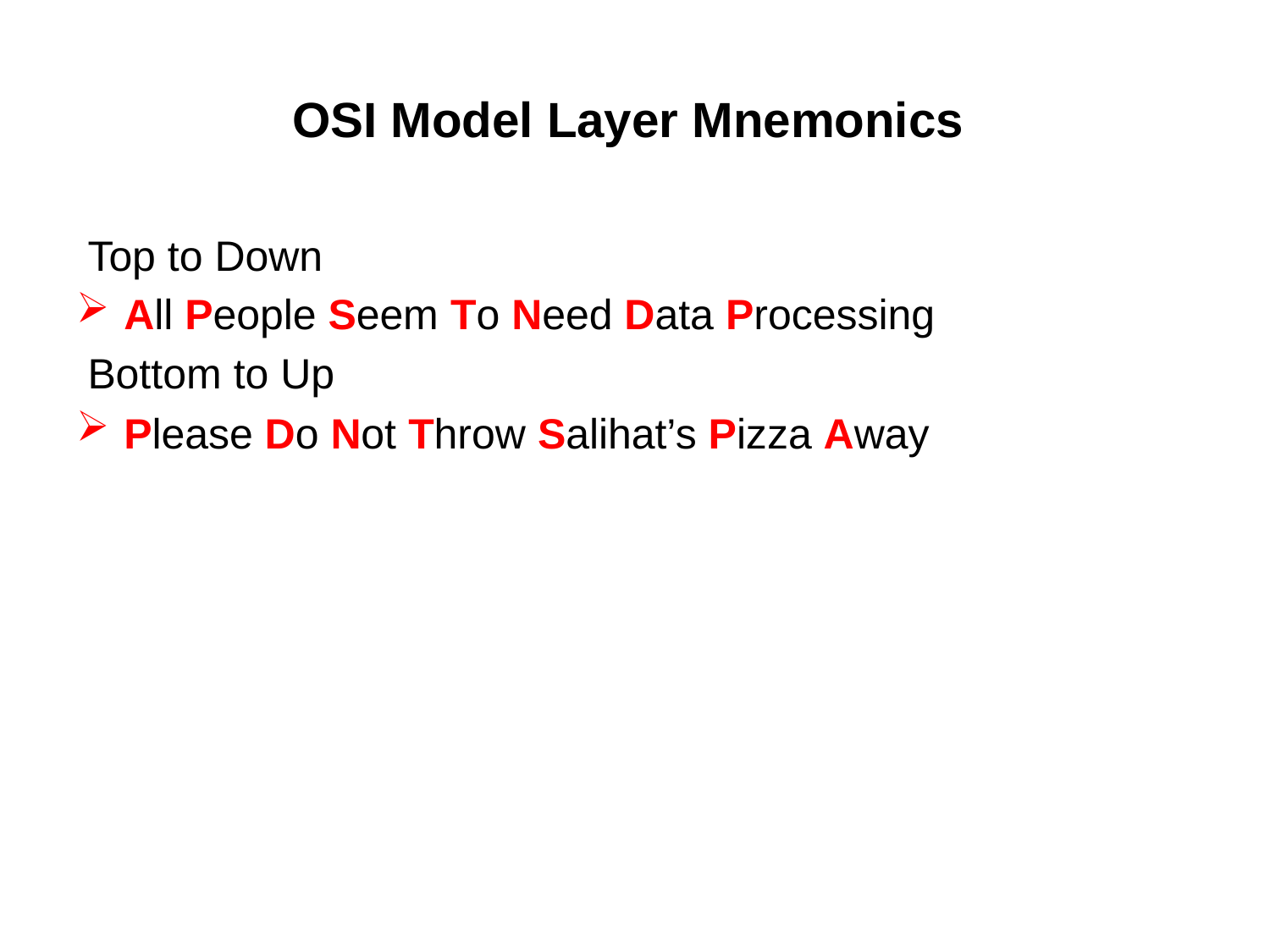

# OSI Model Layer Mnemonics
Top to Down
All People Seem To Need Data Processing
Bottom to Up
Please Do Not Throw Salihat’s Pizza Away